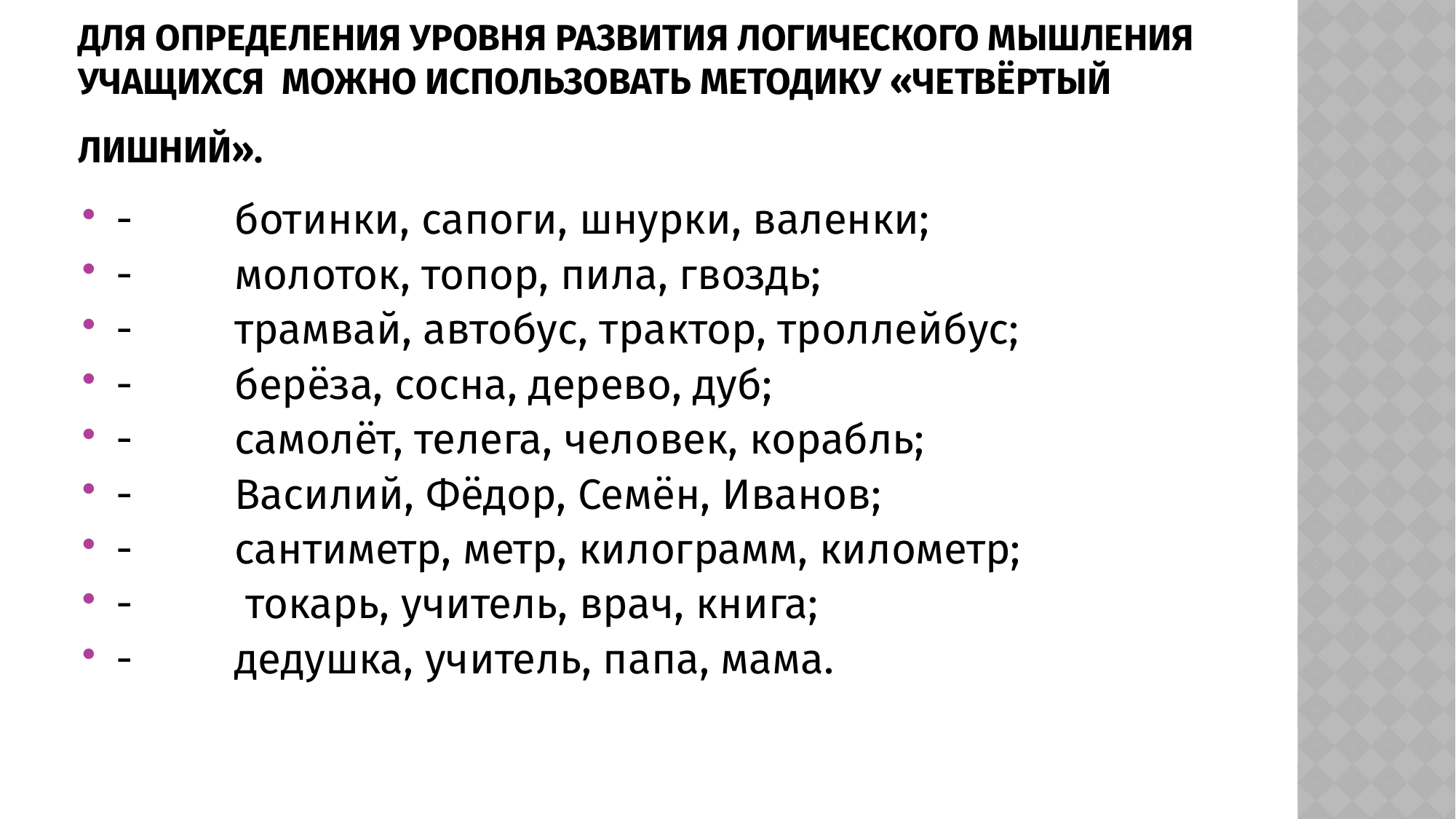

# Для определения уровня развития логического мышления учащихся  можно использовать методику «Четвёртый лишний».
-         ботинки, сапоги, шнурки, валенки;
-         молоток, топор, пила, гвоздь;
-         трамвай, автобус, трактор, троллейбус;
-         берёза, сосна, дерево, дуб;
-         самолёт, телега, человек, корабль;
-         Василий, Фёдор, Семён, Иванов;
-         сантиметр, метр, килограмм, километр;
-          токарь, учитель, врач, книга;
-         дедушка, учитель, папа, мама.